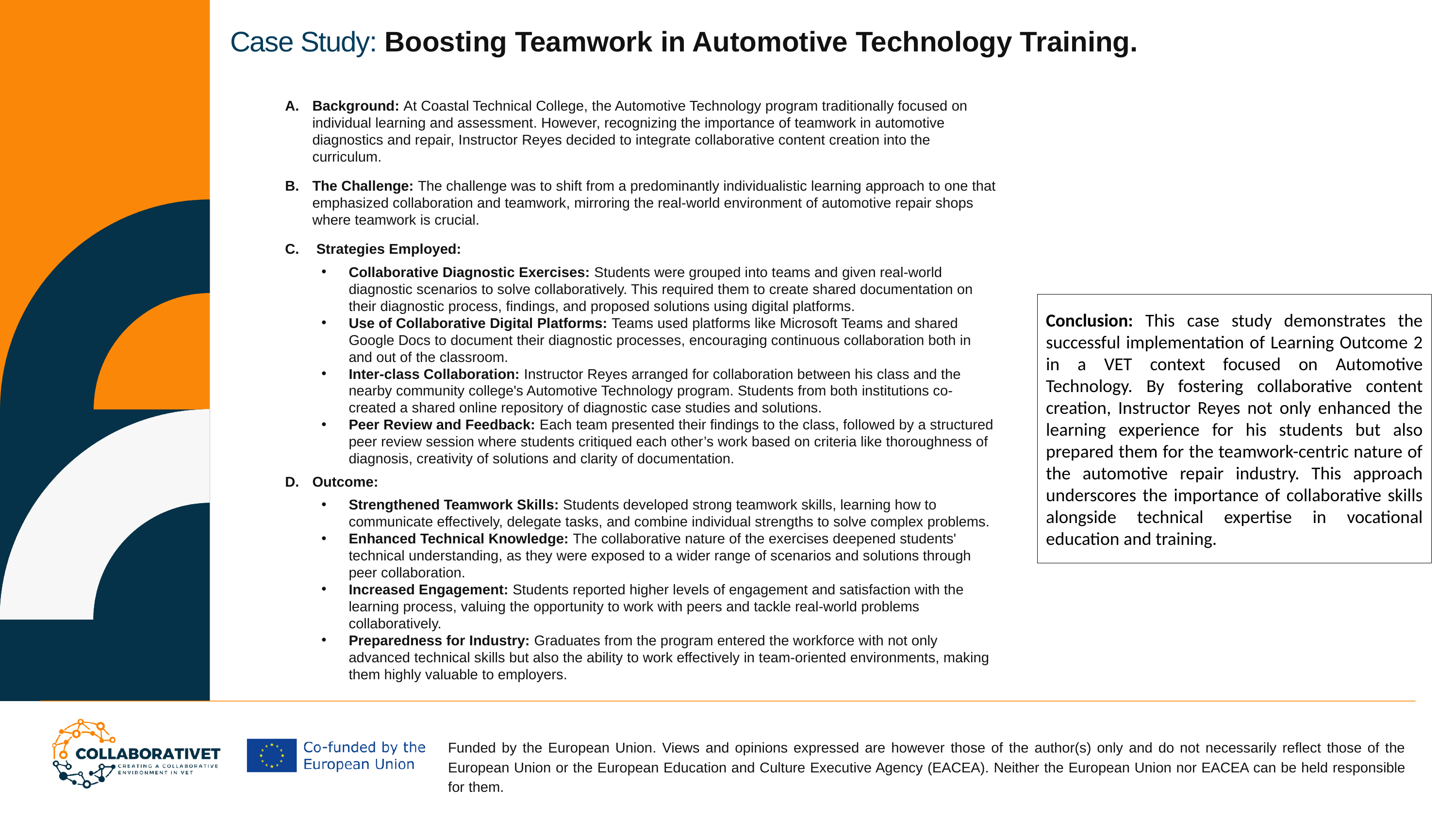

Case Study: Boosting Teamwork in Automotive Technology Training.
Background: At Coastal Technical College, the Automotive Technology program traditionally focused on individual learning and assessment. However, recognizing the importance of teamwork in automotive diagnostics and repair, Instructor Reyes decided to integrate collaborative content creation into the curriculum.
The Challenge: The challenge was to shift from a predominantly individualistic learning approach to one that emphasized collaboration and teamwork, mirroring the real-world environment of automotive repair shops where teamwork is crucial.
 Strategies Employed:
Collaborative Diagnostic Exercises: Students were grouped into teams and given real-world diagnostic scenarios to solve collaboratively. This required them to create shared documentation on their diagnostic process, findings, and proposed solutions using digital platforms.
Use of Collaborative Digital Platforms: Teams used platforms like Microsoft Teams and shared Google Docs to document their diagnostic processes, encouraging continuous collaboration both in and out of the classroom.
Inter-class Collaboration: Instructor Reyes arranged for collaboration between his class and the nearby community college's Automotive Technology program. Students from both institutions co-created a shared online repository of diagnostic case studies and solutions.
Peer Review and Feedback: Each team presented their findings to the class, followed by a structured peer review session where students critiqued each other’s work based on criteria like thoroughness of diagnosis, creativity of solutions and clarity of documentation.
Outcome:
Strengthened Teamwork Skills: Students developed strong teamwork skills, learning how to communicate effectively, delegate tasks, and combine individual strengths to solve complex problems.
Enhanced Technical Knowledge: The collaborative nature of the exercises deepened students' technical understanding, as they were exposed to a wider range of scenarios and solutions through peer collaboration.
Increased Engagement: Students reported higher levels of engagement and satisfaction with the learning process, valuing the opportunity to work with peers and tackle real-world problems collaboratively.
Preparedness for Industry: Graduates from the program entered the workforce with not only advanced technical skills but also the ability to work effectively in team-oriented environments, making them highly valuable to employers.

Conclusion: This case study demonstrates the successful implementation of Learning Outcome 2 in a VET context focused on Automotive Technology. By fostering collaborative content creation, Instructor Reyes not only enhanced the learning experience for his students but also prepared them for the teamwork-centric nature of the automotive repair industry. This approach underscores the importance of collaborative skills alongside technical expertise in vocational education and training.

Funded by the European Union. Views and opinions expressed are however those of the author(s) only and do not necessarily reflect those of the European Union or the European Education and Culture Executive Agency (EACEA). Neither the European Union nor EACEA can be held responsible for them.